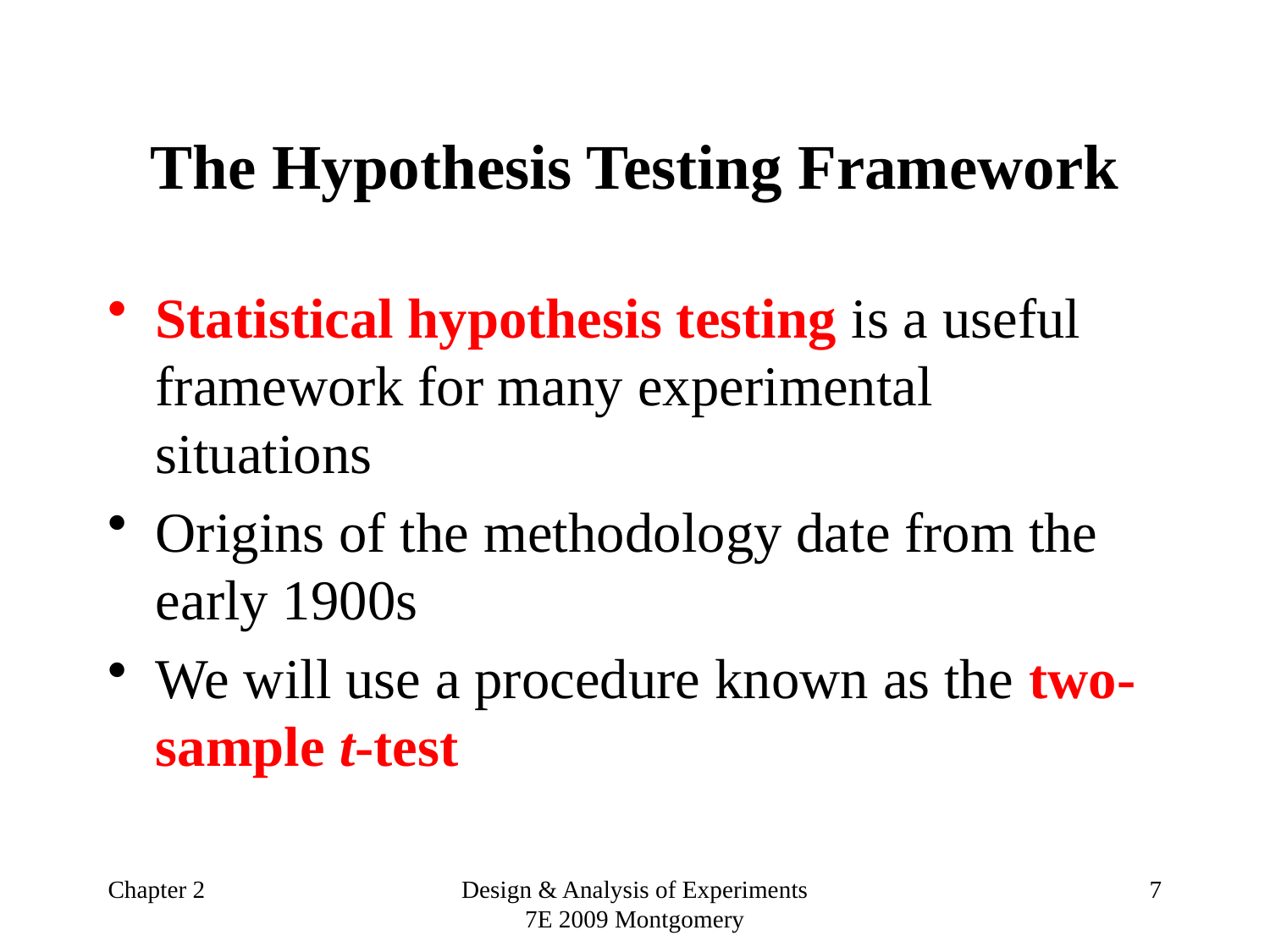

# The Hypothesis Testing Framework
Statistical hypothesis testing is a useful framework for many experimental situations
Origins of the methodology date from the early 1900s
We will use a procedure known as the two-sample t-test
Chapter 2
Design & Analysis of Experiments 7E 2009 Montgomery
7